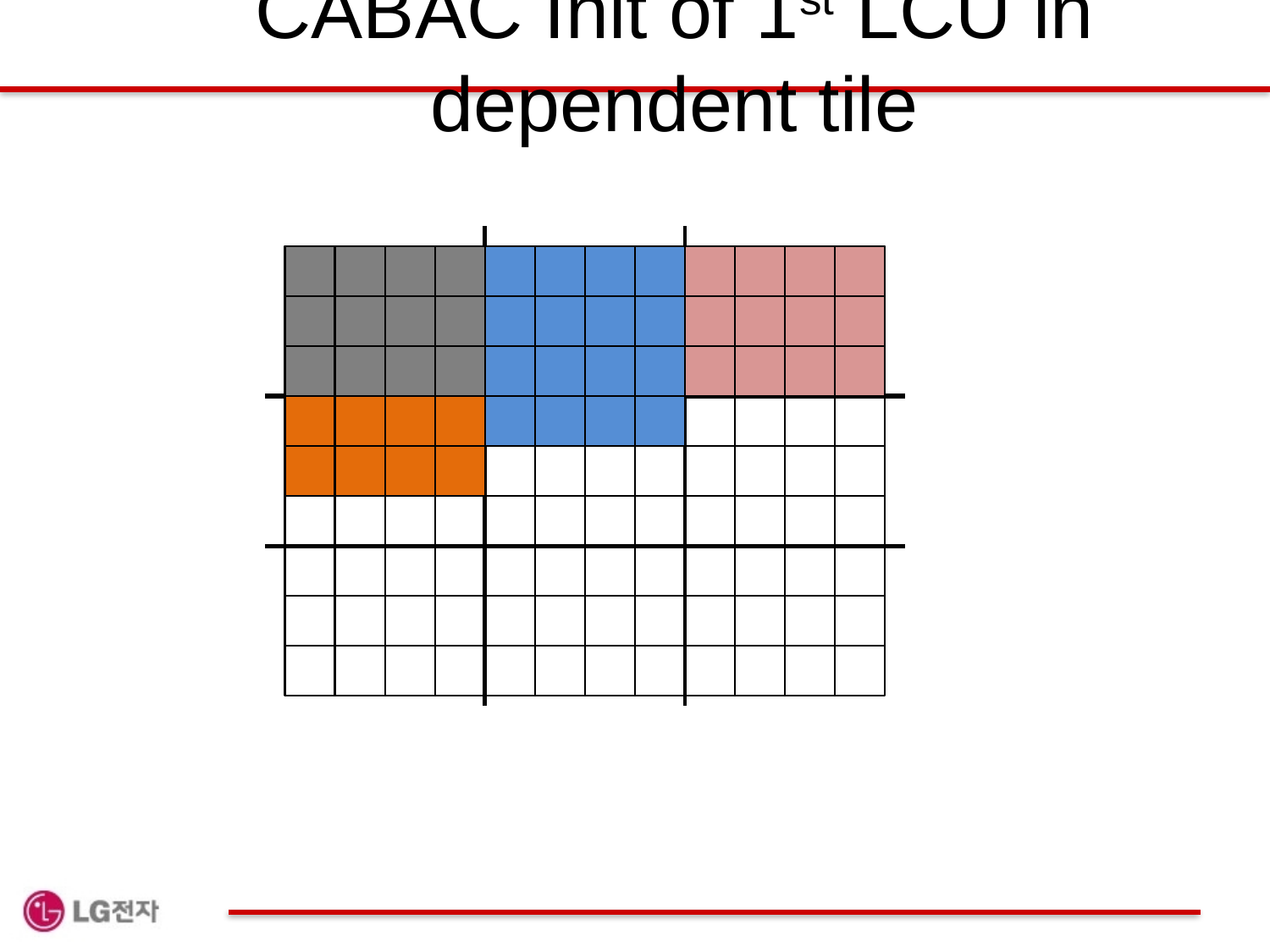

# CABAC Init of 1st LCU in dependent tile